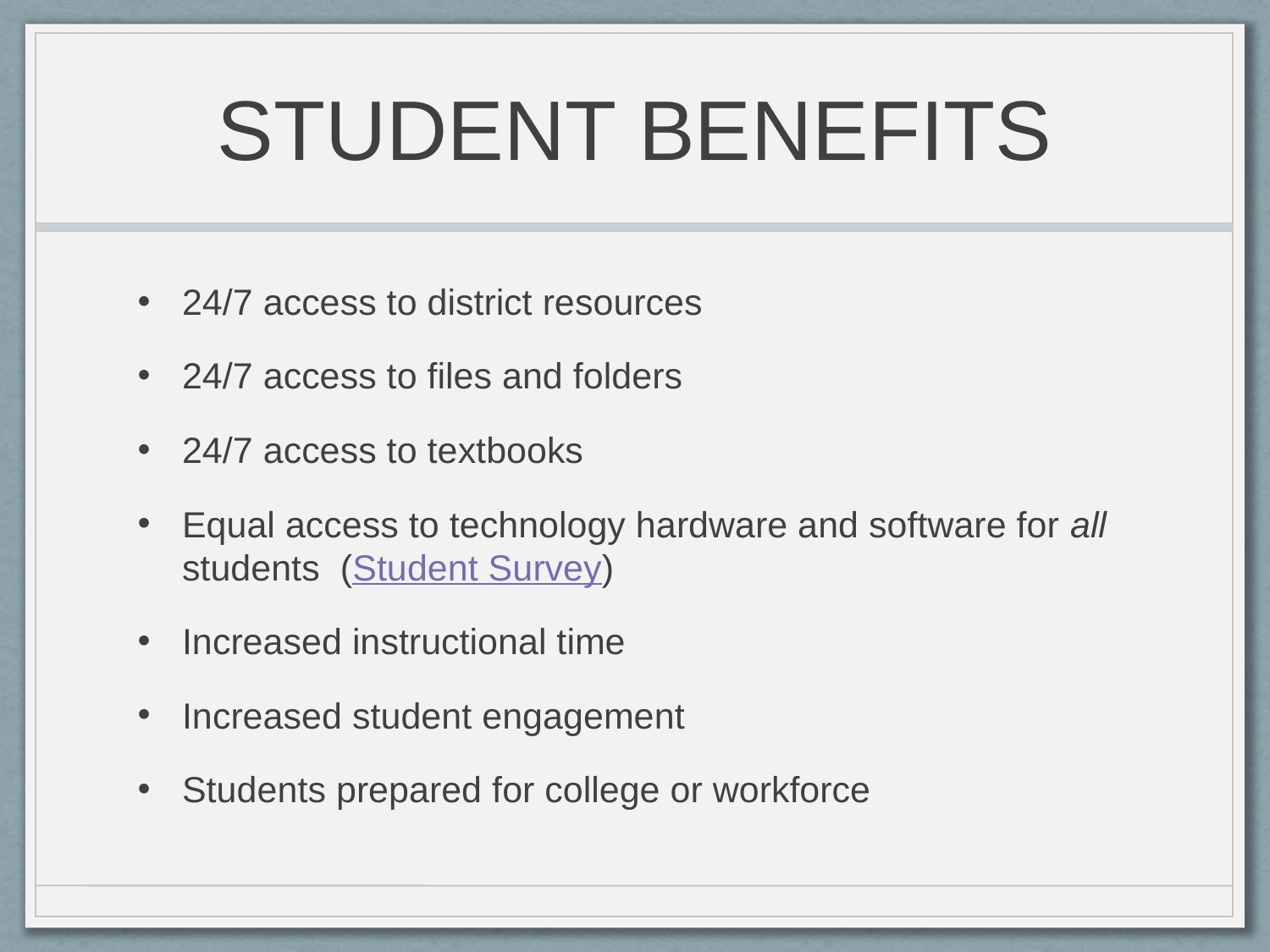

# STUDENT BENEFITS
24/7 access to district resources
24/7 access to files and folders
24/7 access to textbooks
Equal access to technology hardware and software for all students  (Student Survey)
Increased instructional time
Increased student engagement
Students prepared for college or workforce